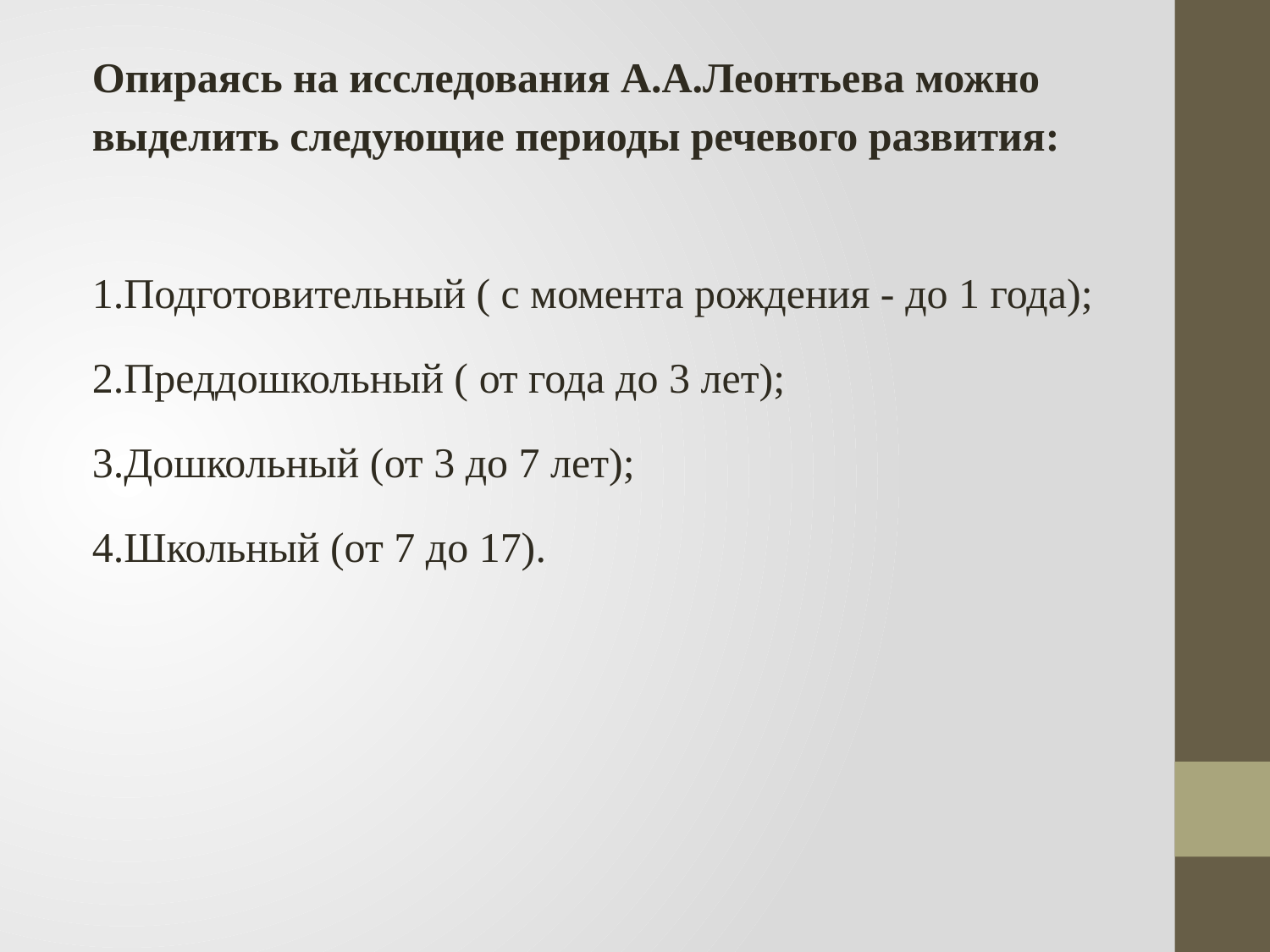

Опираясь на исследования А.А.Леонтьева можно выделить следующие периоды речевого развития:

1.Подготовительный ( с момента рождения - до 1 года);
2.Преддошкольный ( от года до 3 лет);
3.Дошкольный (от 3 до 7 лет);
4.Школьный (от 7 до 17).